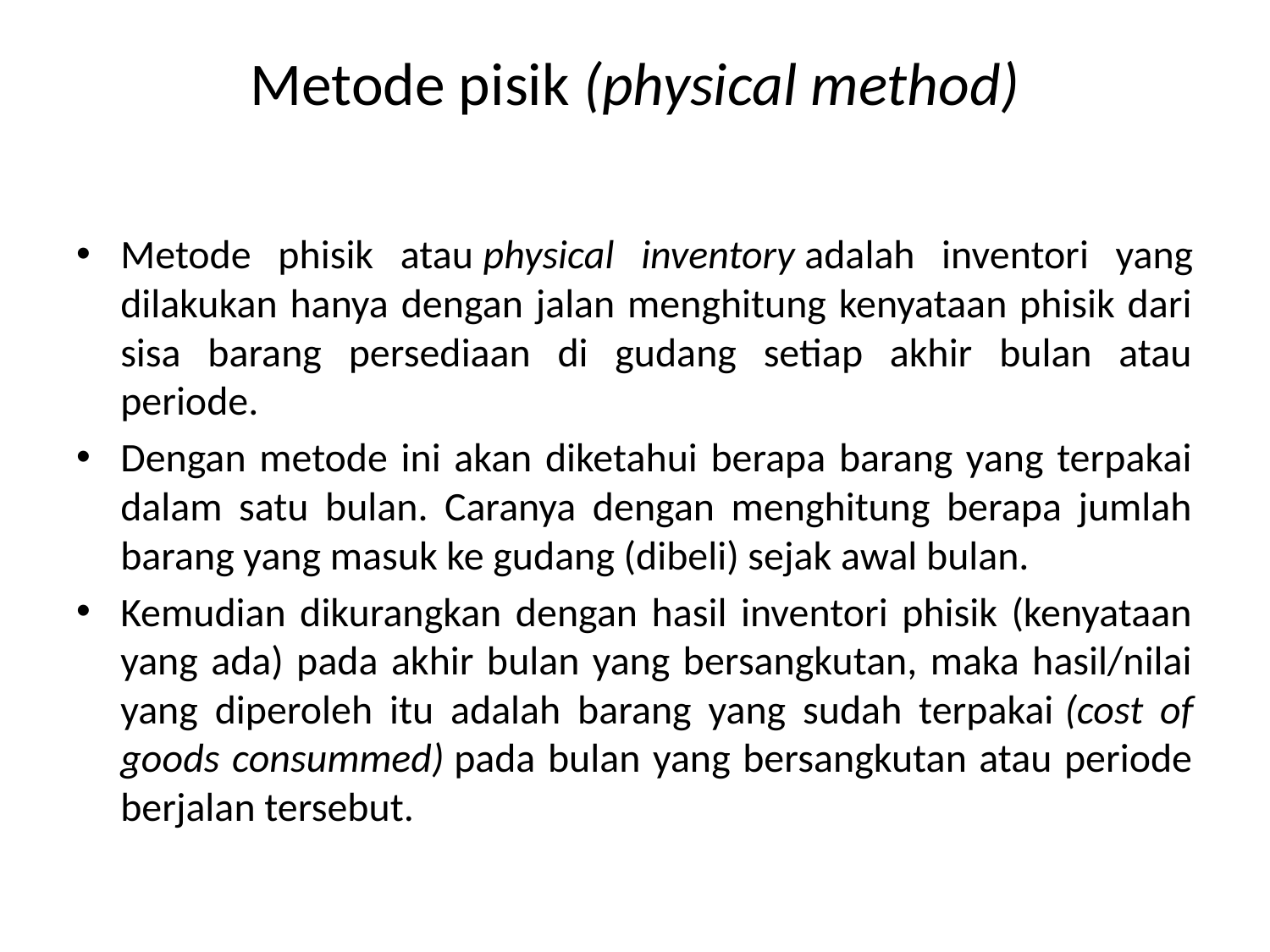

# Metode pisik (physical method)
Metode phisik atau physical inventory adalah inventori yang dilakukan hanya dengan jalan menghitung kenyataan phisik dari sisa barang persediaan di gudang setiap akhir bulan atau periode.
Dengan metode ini akan diketahui berapa barang yang terpakai dalam satu bulan. Caranya dengan menghitung berapa jumlah barang yang masuk ke gudang (dibeli) sejak awal bulan.
Kemudian dikurangkan dengan hasil inventori phisik (kenyataan yang ada) pada akhir bulan yang bersangkutan, maka hasil/nilai yang diperoleh itu adalah barang yang sudah terpakai (cost of goods consummed) pada bulan yang bersangkutan atau periode berjalan tersebut.